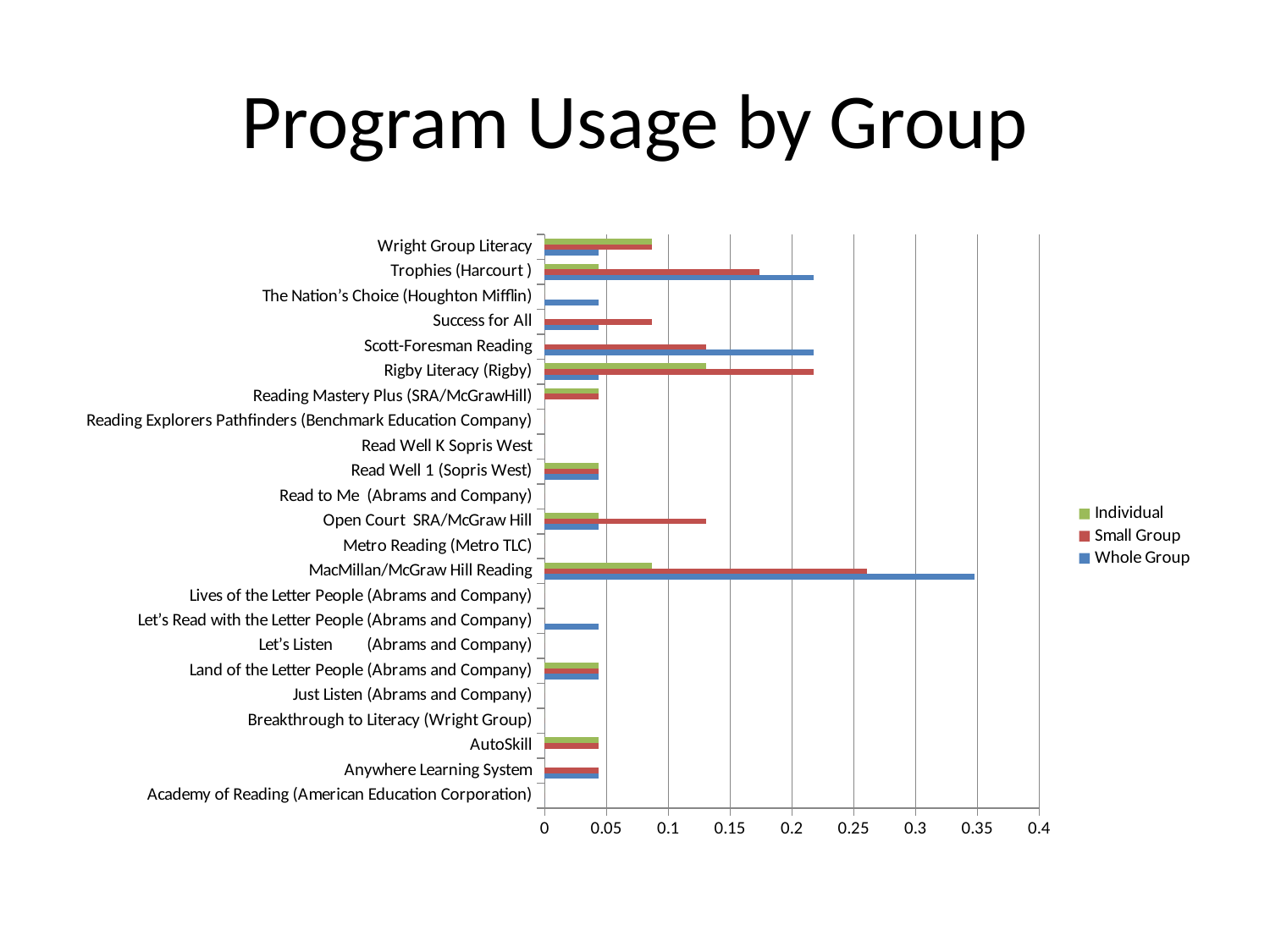

# Program Usage by Group

### Chart

| Category | Whole Group | Small Group | Individual |
|---|---|---|---|
| Academy of Reading (American Education Corporation) | 0.0 | 0.0 | 0.0 |
| Anywhere Learning System | 0.04347826086956522 | 0.04347826086956522 | 0.0 |
| AutoSkill | 0.0 | 0.04347826086956522 | 0.04347826086956522 |
| Breakthrough to Literacy (Wright Group) | 0.0 | 0.0 | 0.0 |
| Just Listen (Abrams and Company) | 0.0 | 0.0 | 0.0 |
| Land of the Letter People (Abrams and Company) | 0.04347826086956522 | 0.04347826086956522 | 0.04347826086956522 |
| Let’s Listen 	(Abrams and Company) | 0.0 | 0.0 | 0.0 |
| Let’s Read with the Letter People (Abrams and Company) | 0.04347826086956522 | 0.0 | 0.0 |
| Lives of the Letter People (Abrams and Company) | 0.0 | 0.0 | 0.0 |
| MacMillan/McGraw Hill Reading | 0.34782608695652223 | 0.26086956521739185 | 0.08695652173913054 |
| Metro Reading (Metro TLC) | 0.0 | 0.0 | 0.0 |
| Open Court  SRA/McGraw Hill | 0.04347826086956522 | 0.1304347826086957 | 0.04347826086956522 |
| Read to Me  (Abrams and Company) | 0.0 | 0.0 | 0.0 |
| Read Well 1 (Sopris West) | 0.04347826086956522 | 0.04347826086956522 | 0.04347826086956522 |
| Read Well K Sopris West | 0.0 | 0.0 | 0.0 |
| Reading Explorers Pathfinders (Benchmark Education Company) | 0.0 | 0.0 | 0.0 |
| Reading Mastery Plus (SRA/McGrawHill) | 0.0 | 0.04347826086956522 | 0.04347826086956522 |
| Rigby Literacy (Rigby) | 0.04347826086956522 | 0.21739130434782647 | 0.1304347826086957 |
| Scott-Foresman Reading | 0.21739130434782647 | 0.1304347826086957 | 0.0 |
| Success for All | 0.04347826086956522 | 0.08695652173913054 | 0.0 |
| The Nation’s Choice (Houghton Mifflin) | 0.04347826086956522 | 0.0 | 0.0 |
| Trophies (Harcourt ) | 0.21739130434782647 | 0.1739130434782613 | 0.04347826086956522 |
| Wright Group Literacy | 0.04347826086956522 | 0.08695652173913054 | 0.08695652173913054 |